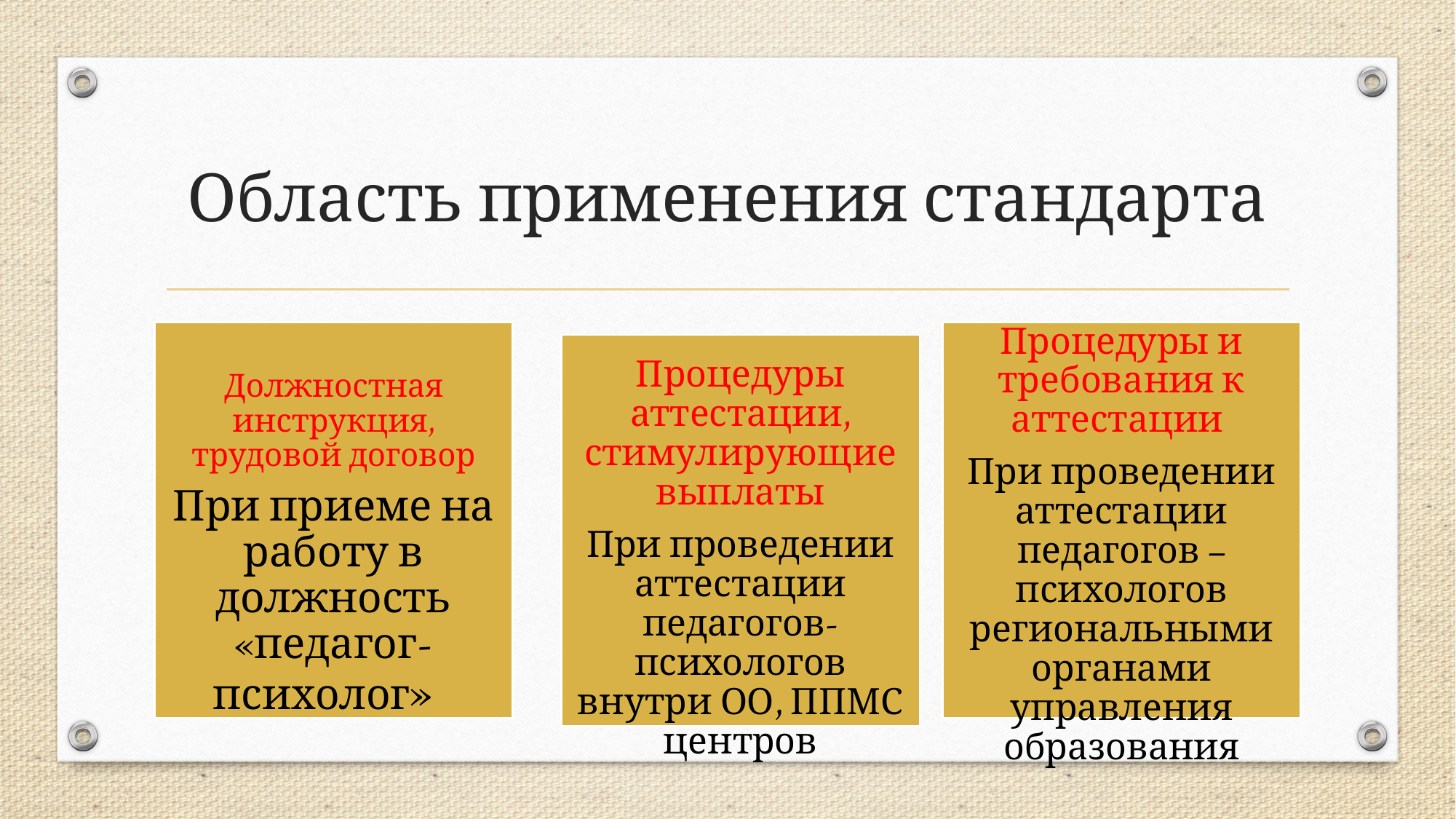

# Область применения стандарта

Должностная инструкция, трудовой договор
При приеме на работу в должность «педагог-психолог»

Процедуры аттестации, стимулирующие выплаты
При проведении аттестации педагогов-психологов внутри ОО, ППМС центров

Процедуры и требования к аттестации
При проведении аттестации педагогов –психологов региональными органами управления образования